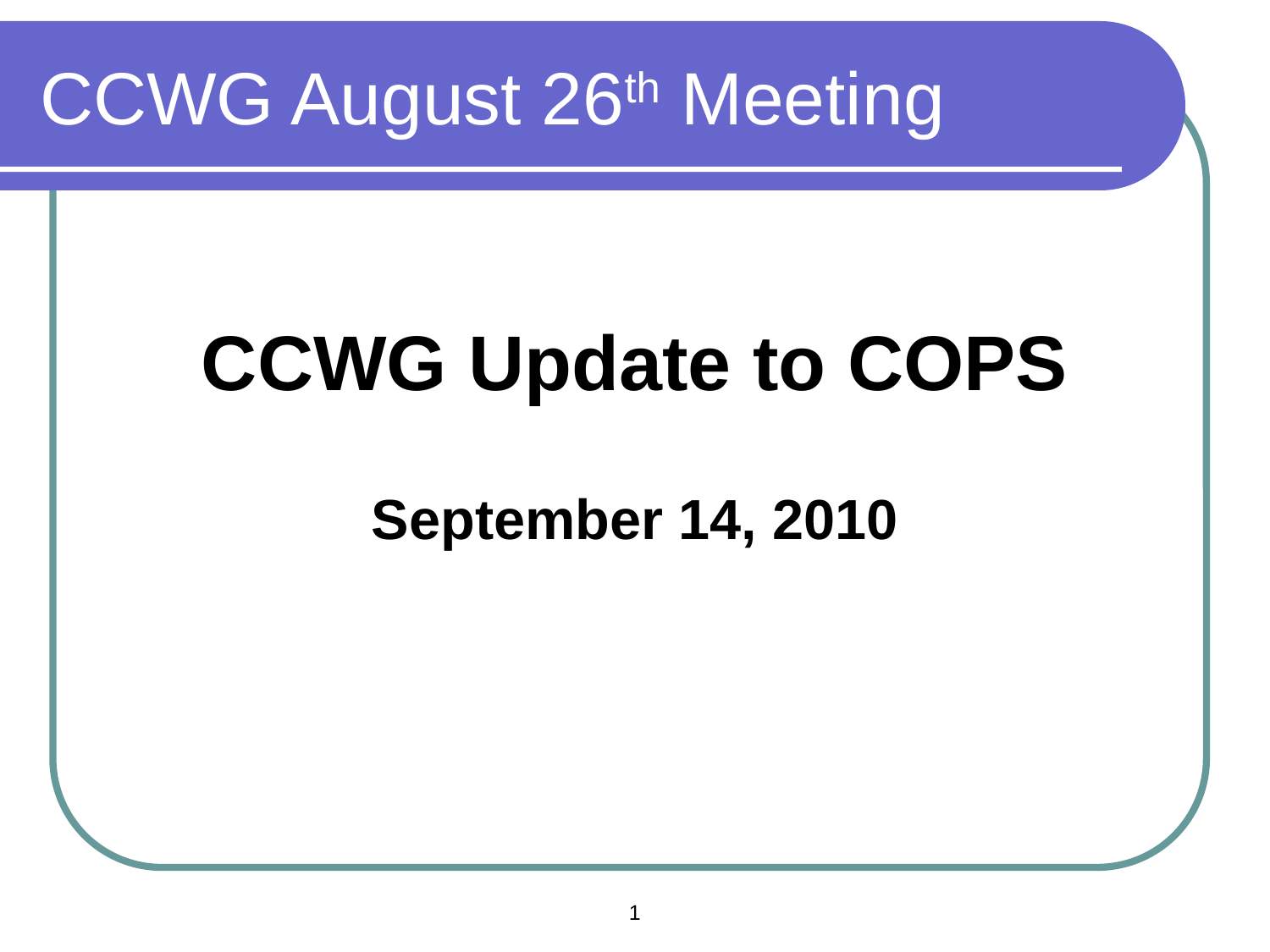

# CCWG August 26th Meeting
CCWG Update to COPS

September 14, 2010
1